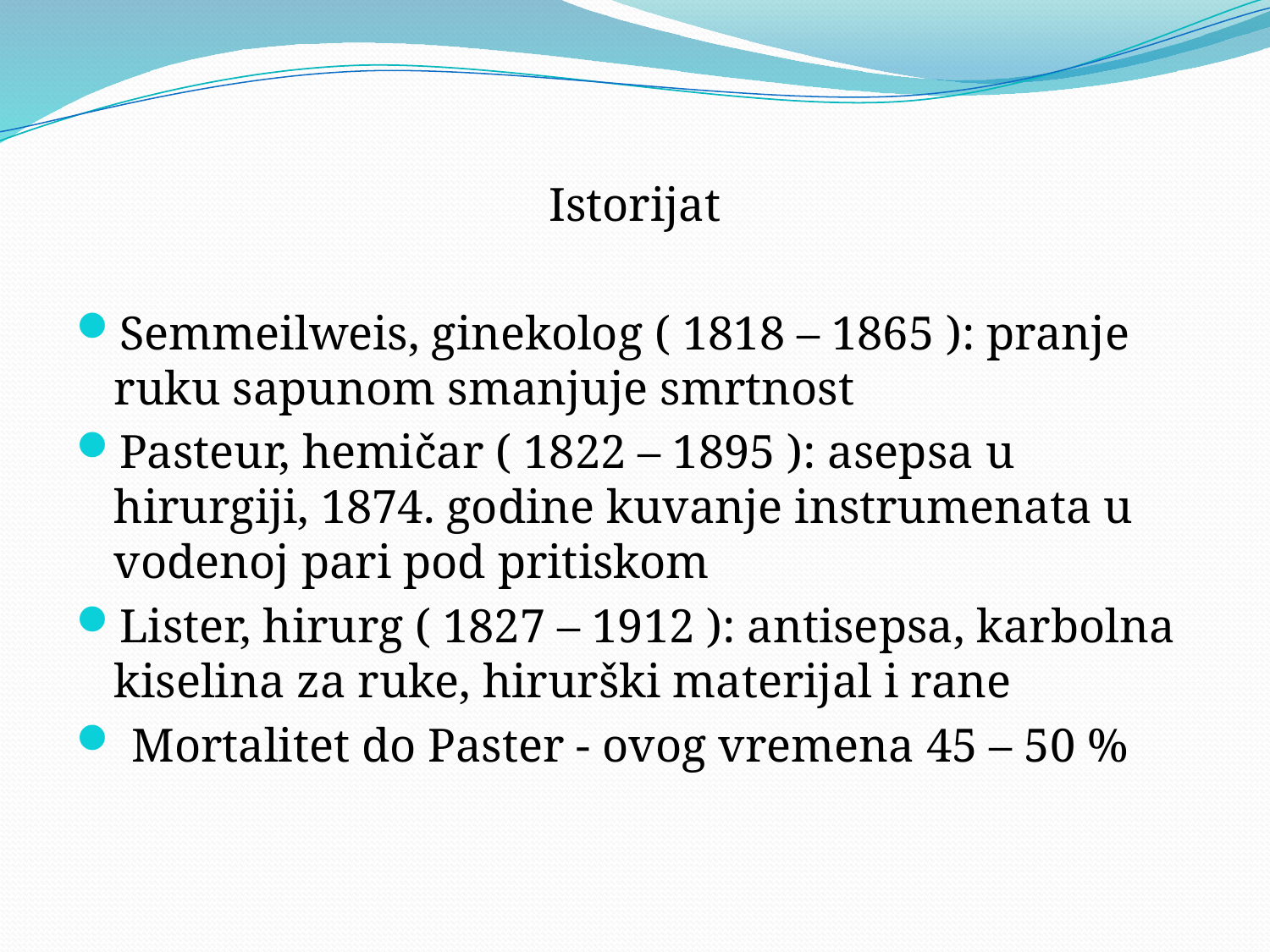

#
Istorijat

Semmeilweis, ginekolog ( 1818 – 1865 ): pranje ruku sapunom smanjuje smrtnost
Pasteur, hemičar ( 1822 – 1895 ): asepsa u hirurgiji, 1874. godine kuvanje instrumenata u vodenoj pari pod pritiskom
Lister, hirurg ( 1827 – 1912 ): antisepsa, karbolna kiselina za ruke, hirurški materijal i rane
 Mortalitet do Paster - ovog vremena 45 – 50 %